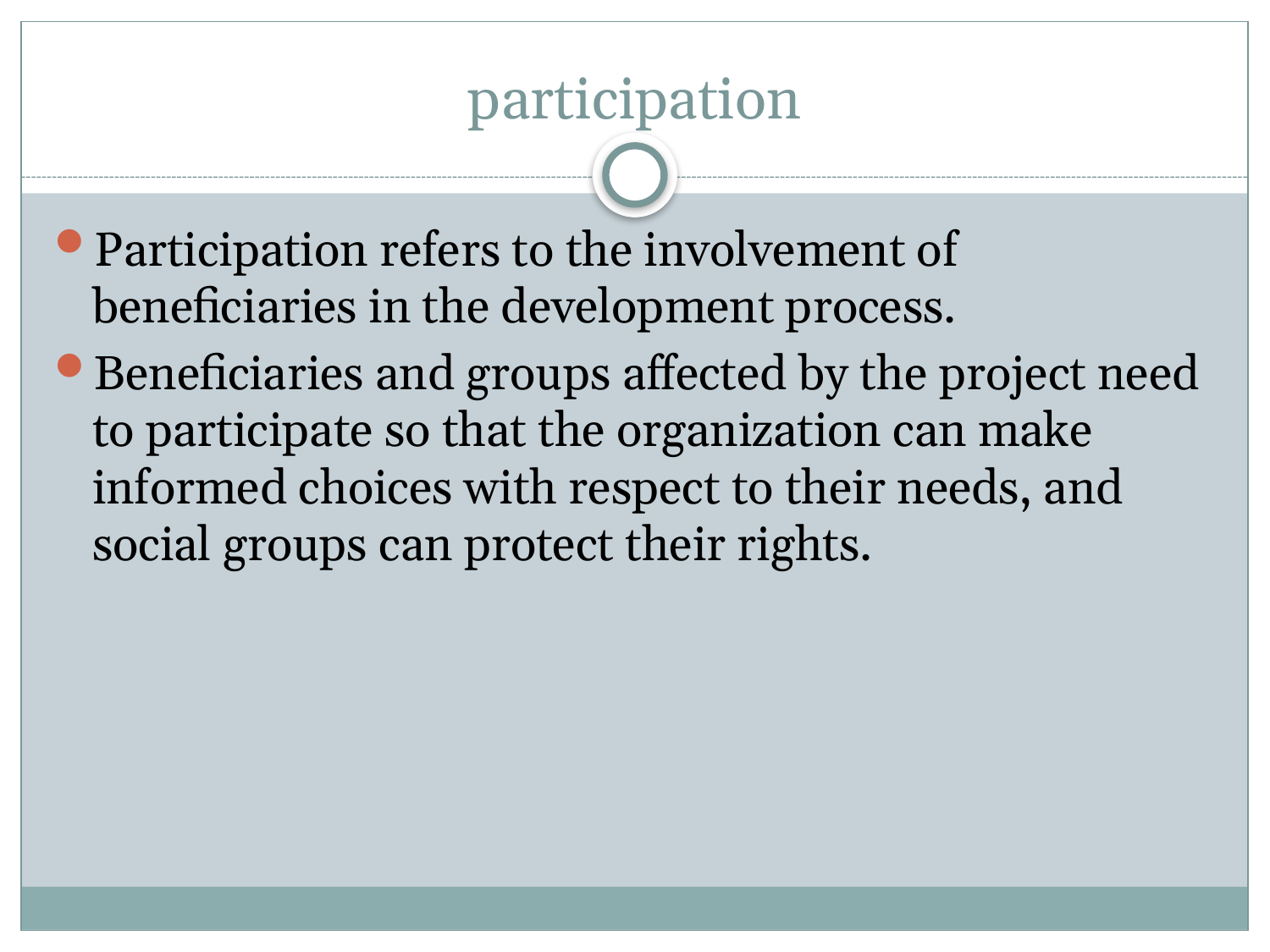

# participation
Participation refers to the involvement of beneficiaries in the development process.
Beneficiaries and groups affected by the project need to participate so that the organization can make informed choices with respect to their needs, and social groups can protect their rights.